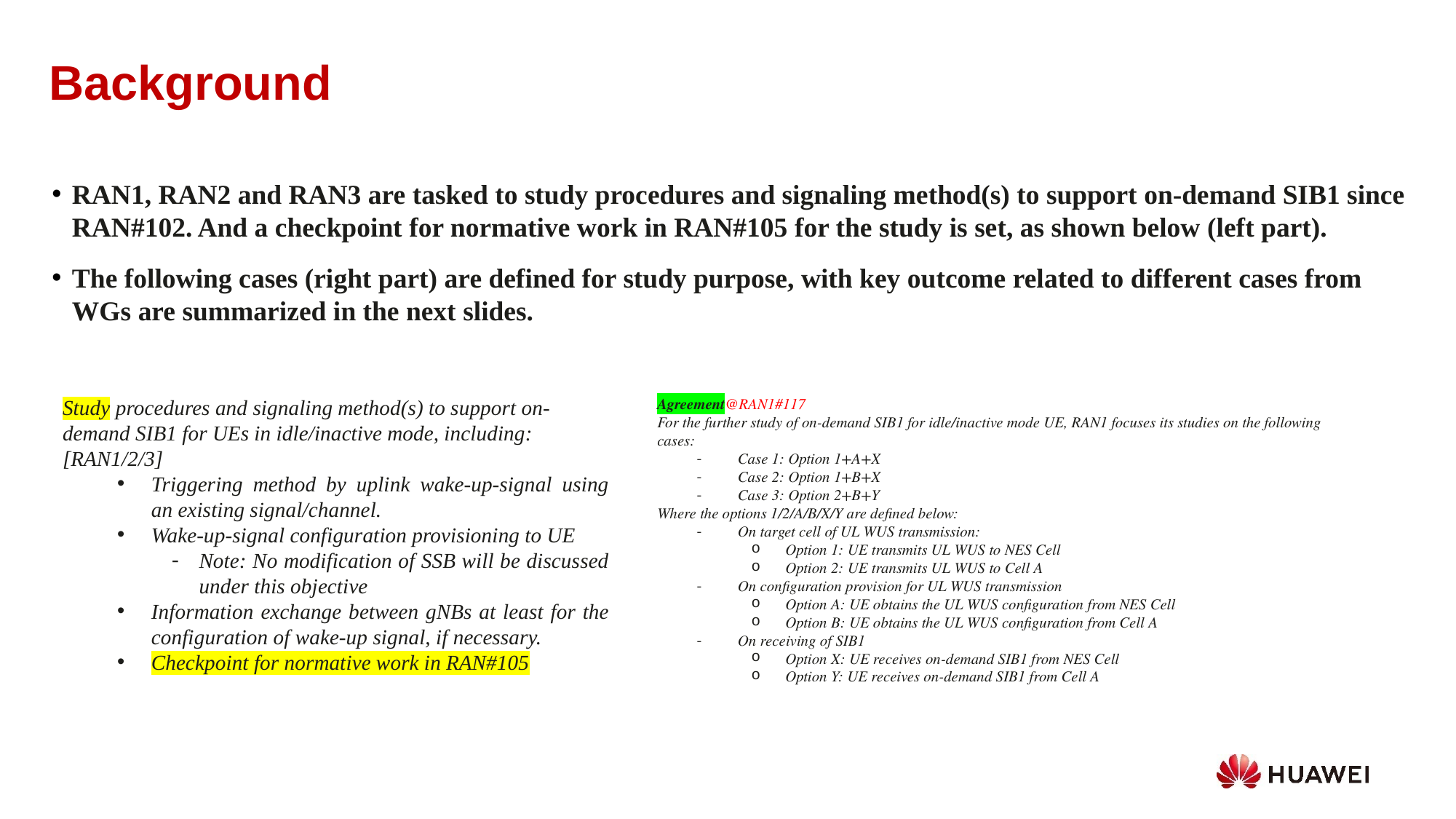

Background
RAN1, RAN2 and RAN3 are tasked to study procedures and signaling method(s) to support on-demand SIB1 since RAN#102. And a checkpoint for normative work in RAN#105 for the study is set, as shown below (left part).
The following cases (right part) are defined for study purpose, with key outcome related to different cases from WGs are summarized in the next slides.
Study procedures and signaling method(s) to support on-demand SIB1 for UEs in idle/inactive mode, including: [RAN1/2/3]
Triggering method by uplink wake-up-signal using an existing signal/channel.
Wake-up-signal configuration provisioning to UE
Note: No modification of SSB will be discussed under this objective
Information exchange between gNBs at least for the configuration of wake-up signal, if necessary.
Checkpoint for normative work in RAN#105
Agreement@RAN1#117
For the further study of on-demand SIB1 for idle/inactive mode UE, RAN1 focuses its studies on the following cases:
Case 1: Option 1+A+X
Case 2: Option 1+B+X
Case 3: Option 2+B+Y
Where the options 1/2/A/B/X/Y are defined below:
On target cell of UL WUS transmission:
Option 1: UE transmits UL WUS to NES Cell
Option 2: UE transmits UL WUS to Cell A
On configuration provision for UL WUS transmission
Option A: UE obtains the UL WUS configuration from NES Cell
Option B: UE obtains the UL WUS configuration from Cell A
On receiving of SIB1
Option X: UE receives on-demand SIB1 from NES Cell
Option Y: UE receives on-demand SIB1 from Cell A